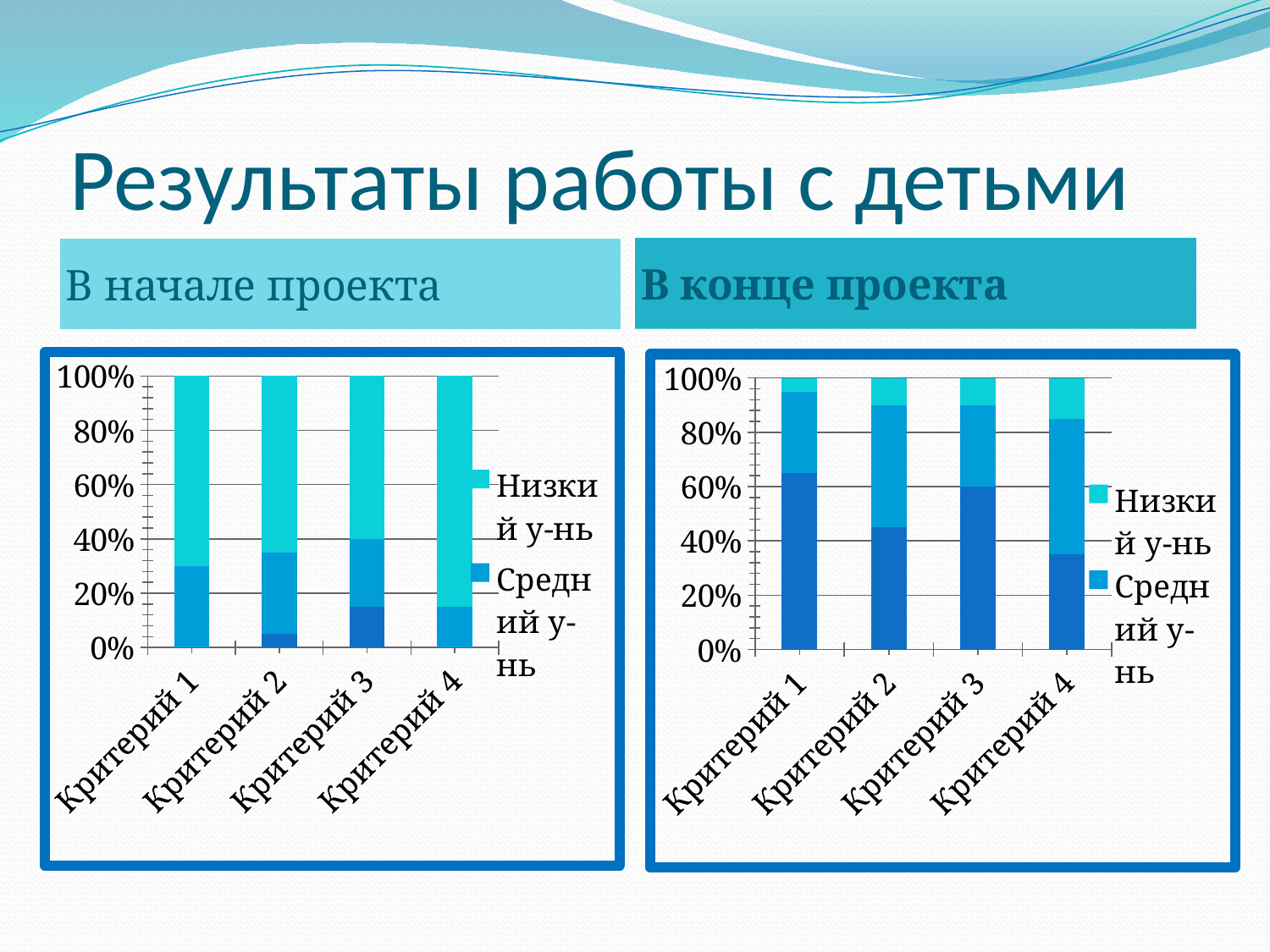

# Результаты работы с детьми
В начале проекта
В конце проекта

### Chart

| Category | Высокий ур-нь | Средний у-нь | Низкий у-нь |
|---|---|---|---|
| Критерий 1 | 0.0 | 0.3000000000000002 | 0.7000000000000004 |
| Критерий 2 | 0.05000000000000004 | 0.3000000000000002 | 0.6500000000000006 |
| Критерий 3 | 0.1500000000000001 | 0.25 | 0.6000000000000004 |
| Критерий 4 | 0.0 | 0.1500000000000001 | 0.8500000000000004 |

### Chart

| Category | Высокий ур-нь | Средний у-нь | Низкий у-нь |
|---|---|---|---|
| Критерий 1 | 0.6500000000000006 | 0.3000000000000002 | 0.05 |
| Критерий 2 | 0.45 | 0.45 | 0.1 |
| Критерий 3 | 0.6000000000000004 | 0.3000000000000002 | 0.1 |
| Критерий 4 | 0.3500000000000002 | 0.5 | 0.1500000000000001 |